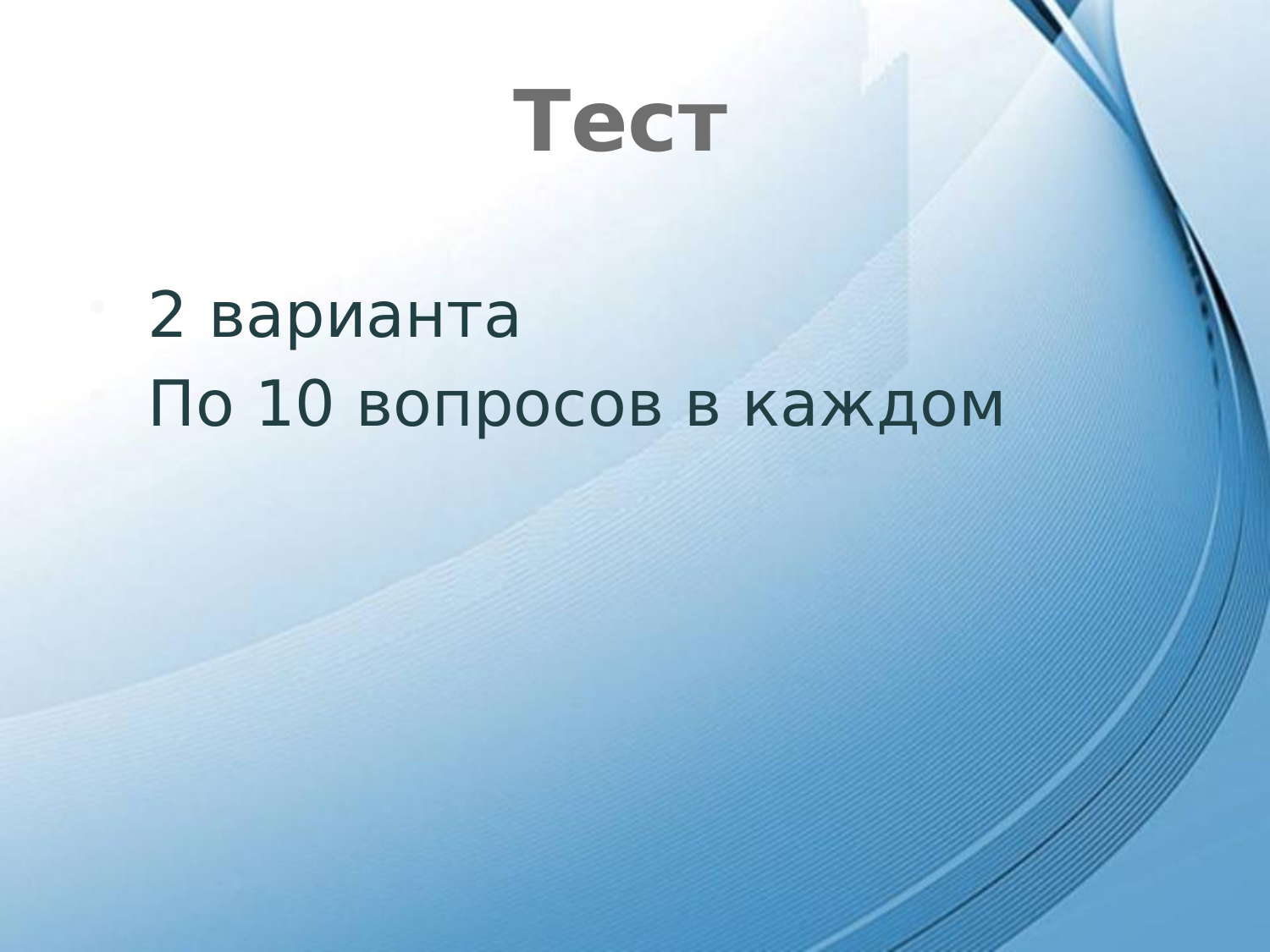

# Тест
2 варианта
По 10 вопросов в каждом